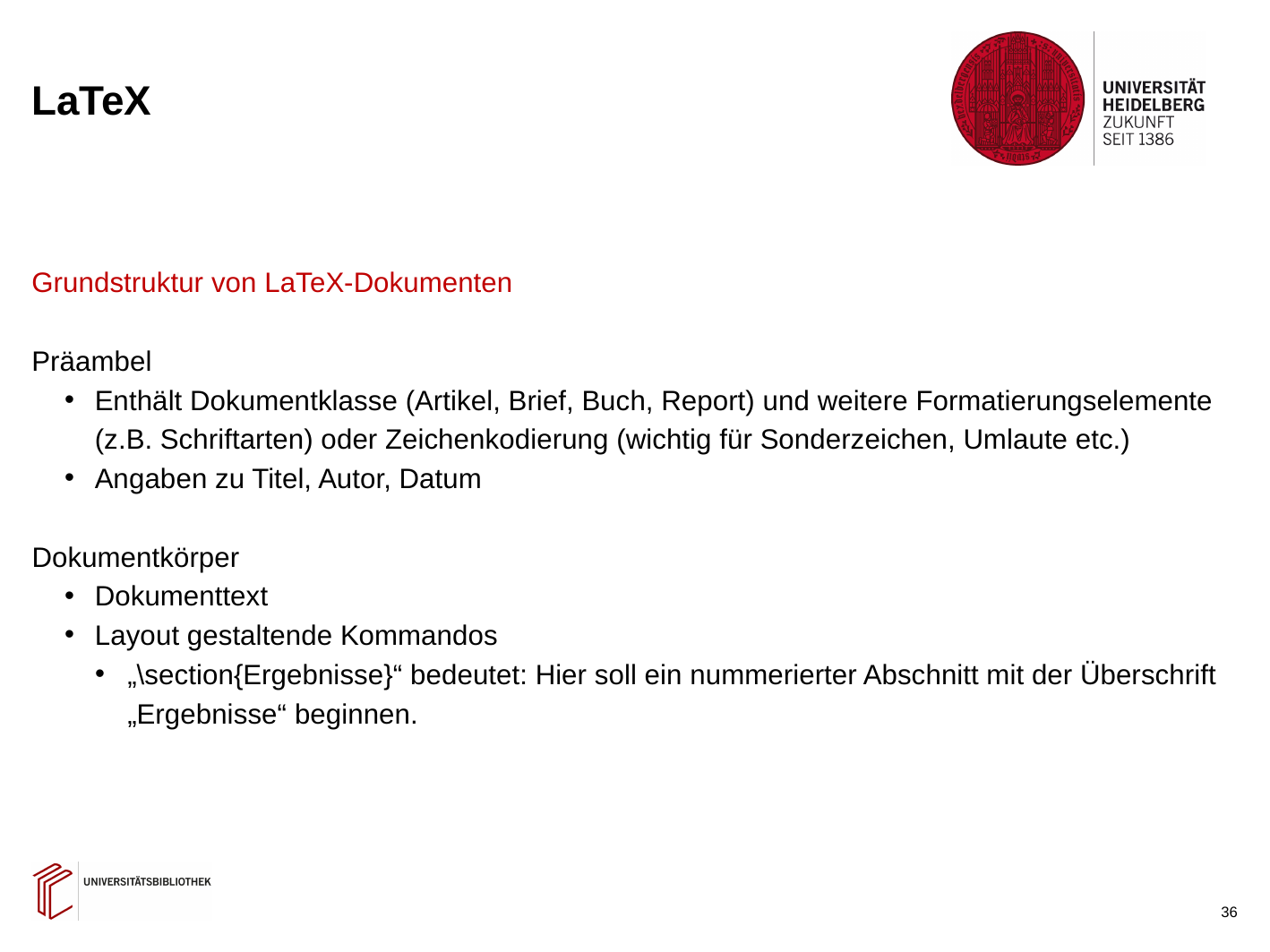

# LaTeX
Grundstruktur von LaTeX-Dokumenten

Präambel
Enthält Dokumentklasse (Artikel, Brief, Buch, Report) und weitere Formatierungselemente (z.B. Schriftarten) oder Zeichenkodierung (wichtig für Sonderzeichen, Umlaute etc.)
Angaben zu Titel, Autor, Datum

Dokumentkörper
Dokumenttext
Layout gestaltende Kommandos
„\section{Ergebnisse}“ bedeutet: Hier soll ein nummerierter Abschnitt mit der Überschrift „Ergebnisse“ beginnen.

36